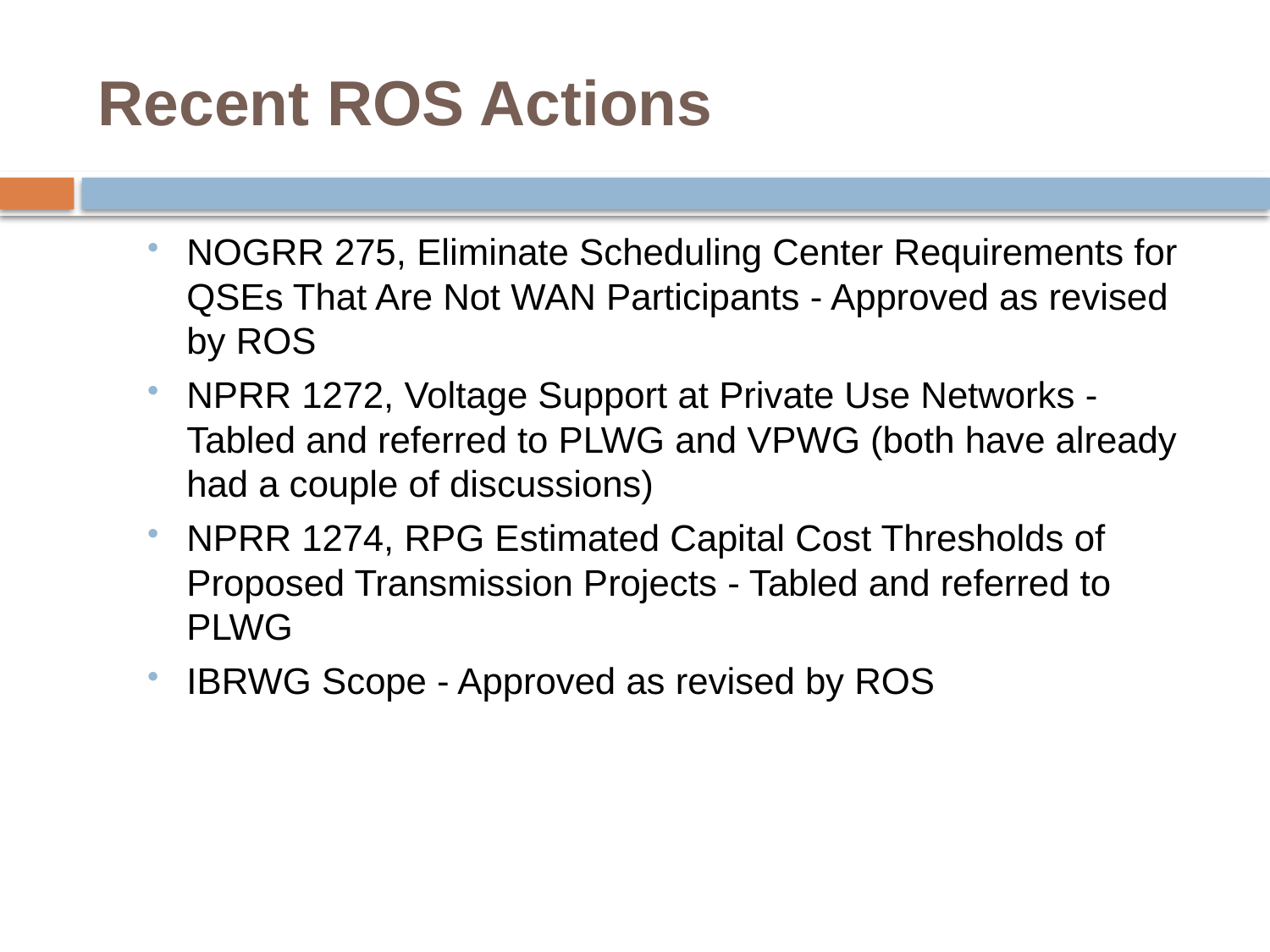

# Recent ROS Actions
NOGRR 275, Eliminate Scheduling Center Requirements for QSEs That Are Not WAN Participants - Approved as revised by ROS
NPRR 1272, Voltage Support at Private Use Networks - Tabled and referred to PLWG and VPWG (both have already had a couple of discussions)
NPRR 1274, RPG Estimated Capital Cost Thresholds of Proposed Transmission Projects - Tabled and referred to PLWG
IBRWG Scope - Approved as revised by ROS